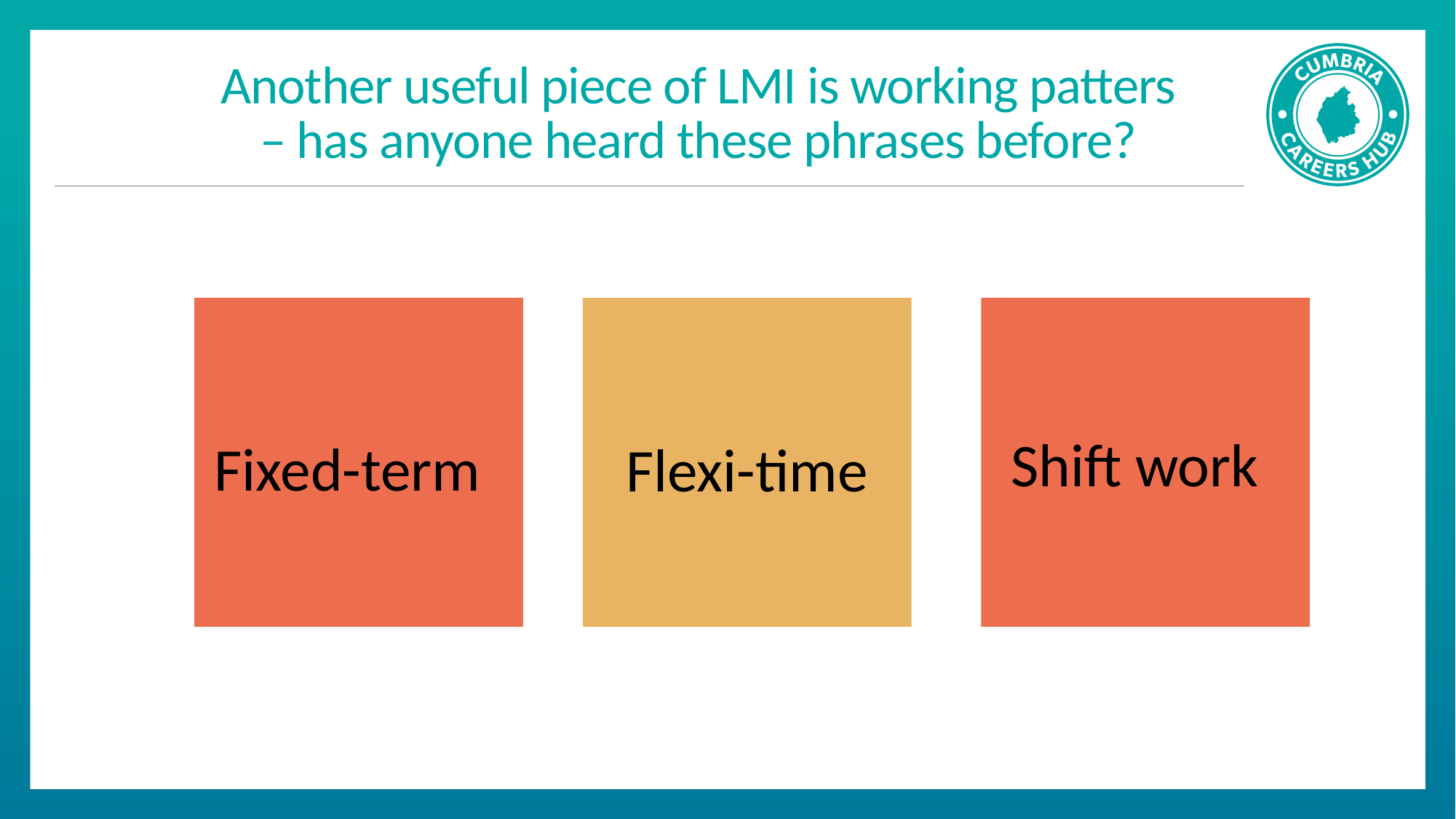

# Another useful piece of LMI is working patters – has anyone heard these phrases before?

Shift work
Fixed-term
Flexi-time